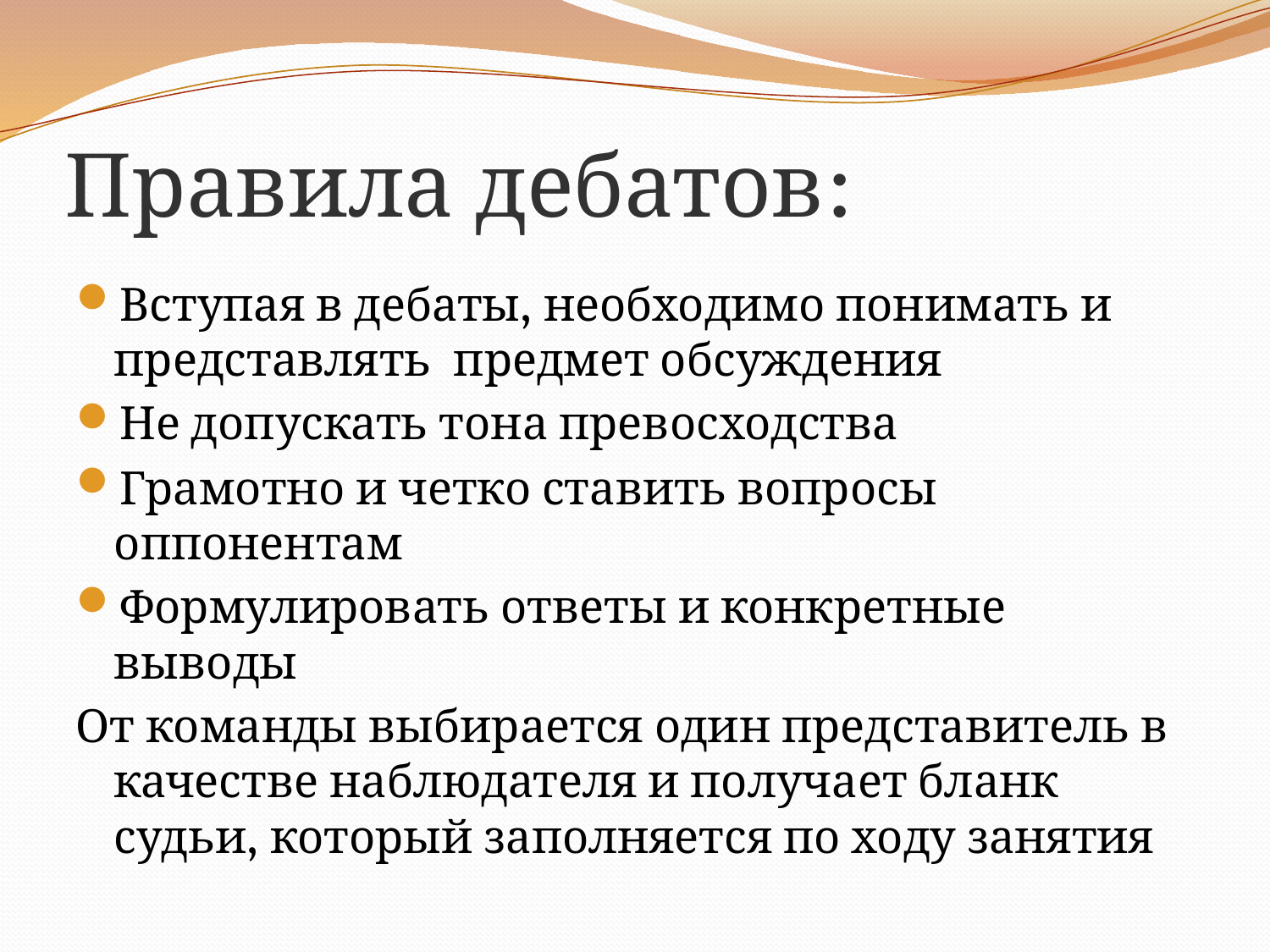

# Правила дебатов:
Вступая в дебаты, необходимо понимать и представлять  предмет обсуждения
Не допускать тона превосходства
Грамотно и четко ставить вопросы оппонентам
Формулировать ответы и конкретные выводы
От команды выбирается один представитель в качестве наблюдателя и получает бланк судьи, который заполняется по ходу занятия